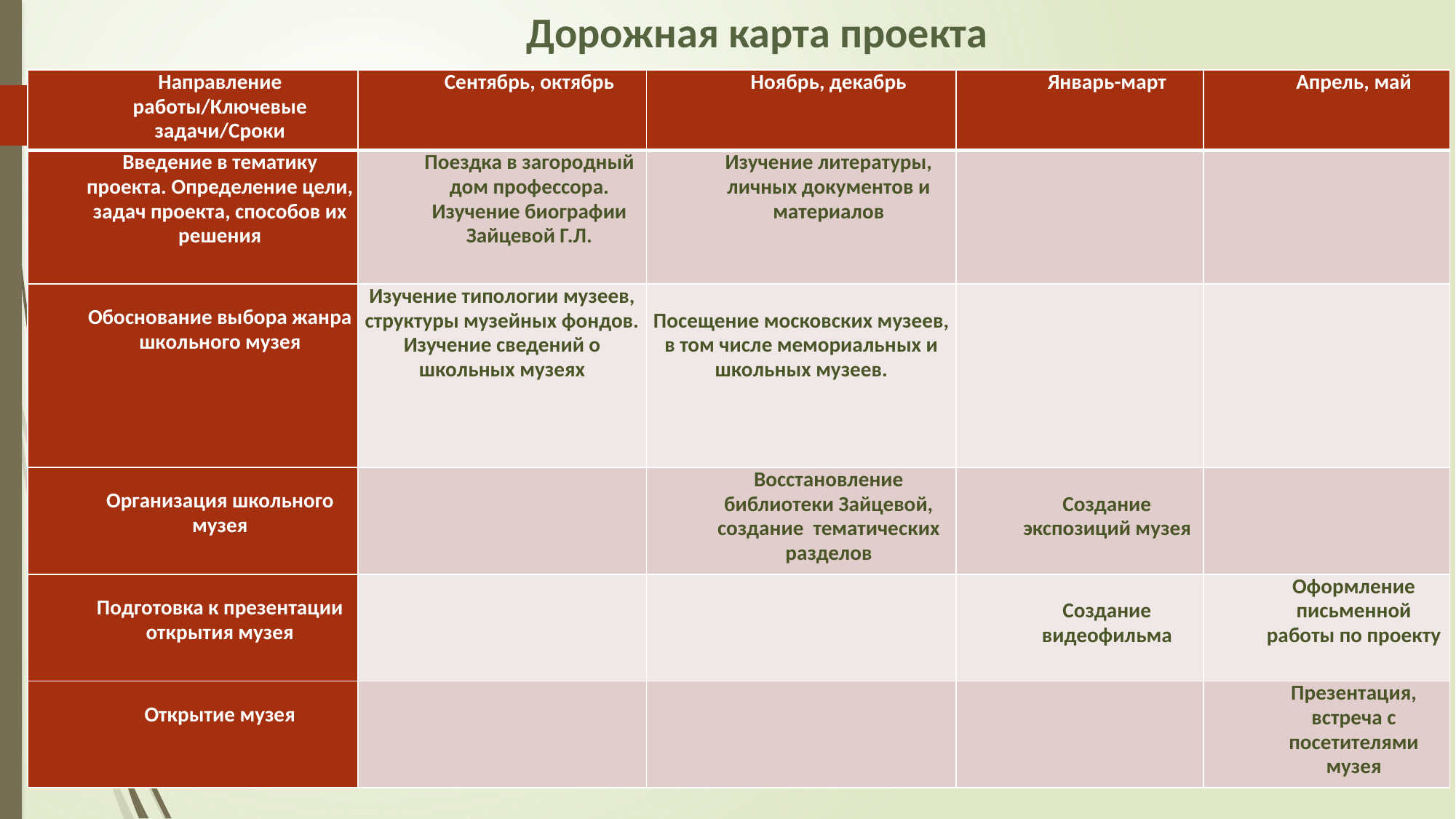

# Дорожная карта проекта
| Направление работы/Ключевые задачи/Сроки | Сентябрь, октябрь | Ноябрь, декабрь | Январь-март | Апрель, май |
| --- | --- | --- | --- | --- |
| Введение в тематику проекта. Определение цели, задач проекта, способов их решения | Поездка в загородный дом профессора. Изучение биографии Зайцевой Г.Л. | Изучение литературы, личных документов и материалов |  |  |
| Обоснование выбора жанра школьного музея | Изучение типологии музеев, структуры музейных фондов. Изучение сведений о школьных музеях | Посещение московских музеев, в том числе мемориальных и школьных музеев. |  |  |
| Организация школьного музея |  | Восстановление библиотеки Зайцевой, создание тематических разделов | Создание экспозиций музея |  |
| Подготовка к презентации открытия музея |  |  | Создание видеофильма | Оформление письменной работы по проекту |
| Открытие музея |  |  |  | Презентация, встреча с посетителями музея |